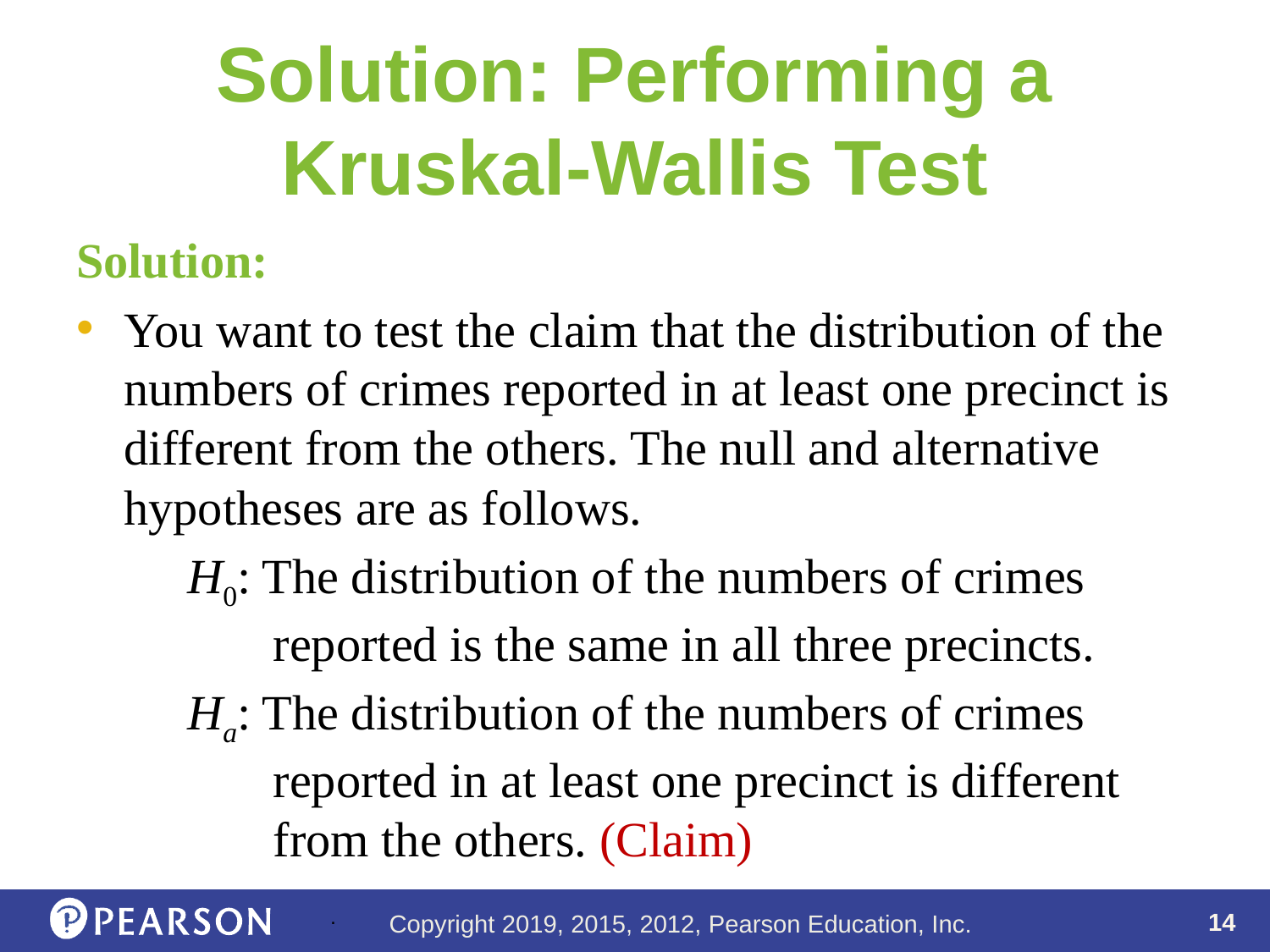

# Solution: Performing a Kruskal-Wallis Test
Solution:
You want to test the claim that the distribution of the numbers of crimes reported in at least one precinct is different from the others. The null and alternative hypotheses are as follows.
H0: The distribution of the numbers of crimes
       reported is the same in all three precincts.
Ha: The distribution of the numbers of crimes
       reported in at least one precinct is different
       from the others. (Claim)
.